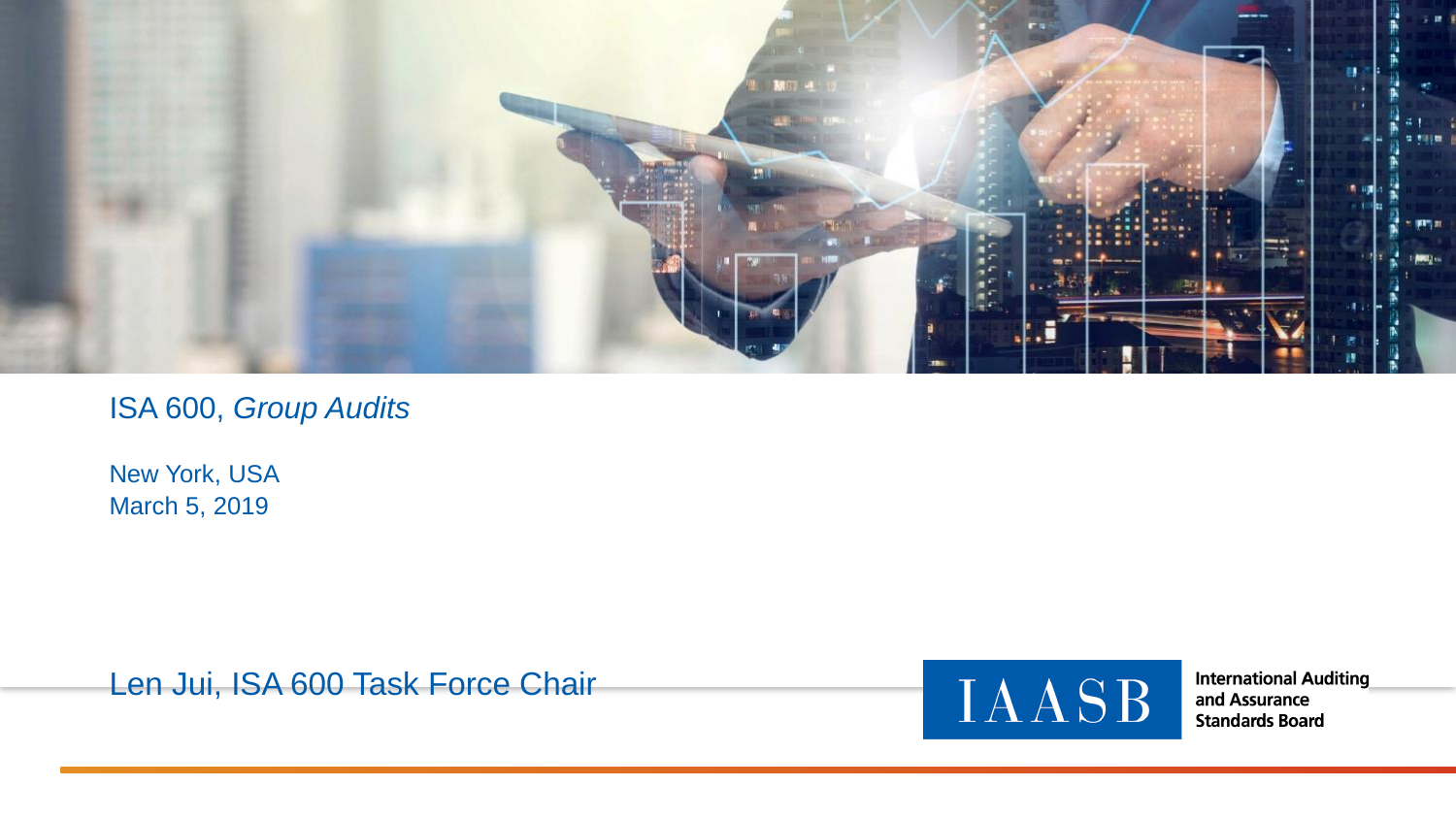

# ISA 600, Group Audits New York, USA March 5, 2019

Len Jui, ISA 600 Task Force Chair